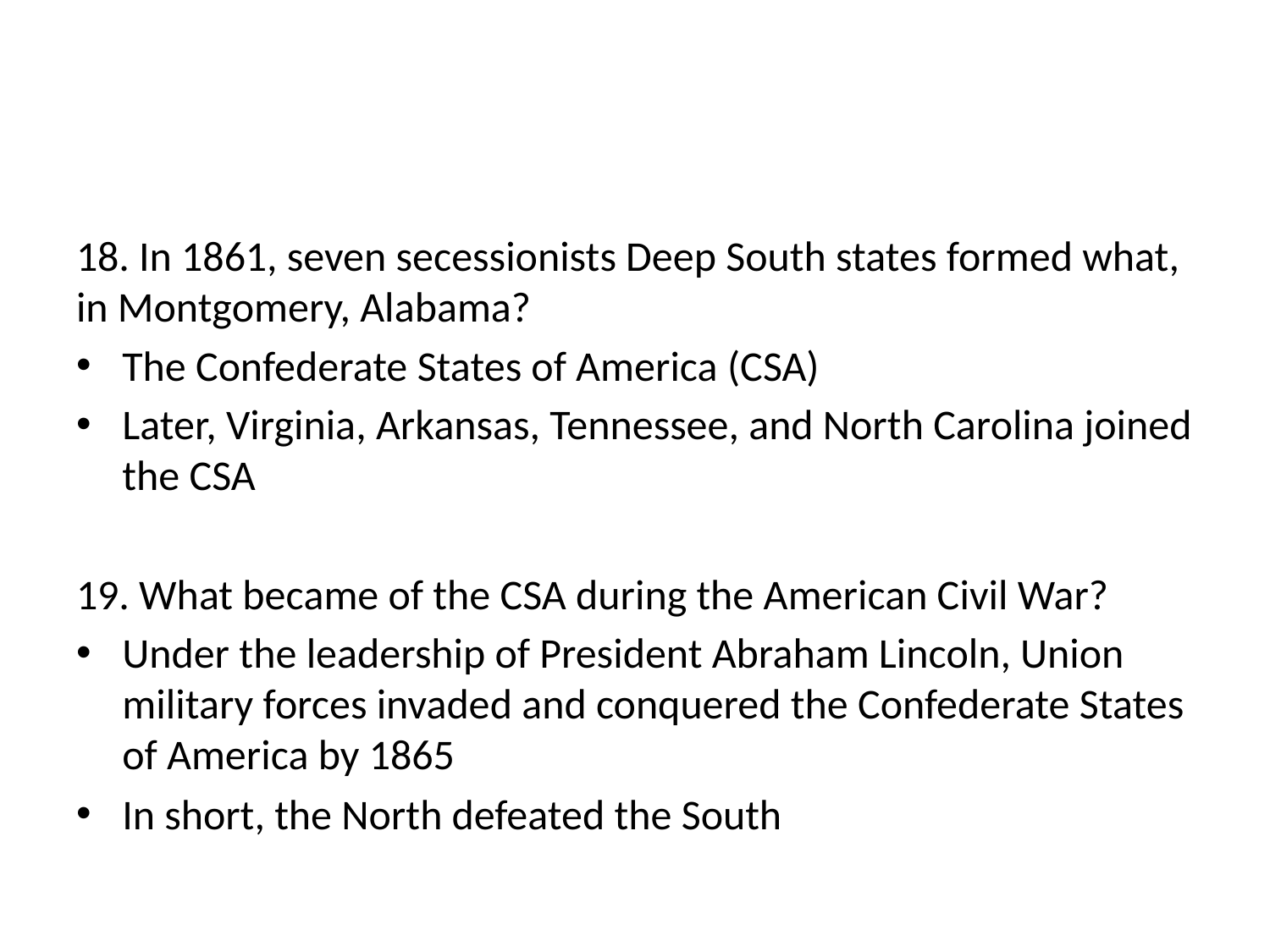

#
18. In 1861, seven secessionists Deep South states formed what, in Montgomery, Alabama?
The Confederate States of America (CSA)
Later, Virginia, Arkansas, Tennessee, and North Carolina joined the CSA

19. What became of the CSA during the American Civil War?
Under the leadership of President Abraham Lincoln, Union military forces invaded and conquered the Confederate States of America by 1865
In short, the North defeated the South